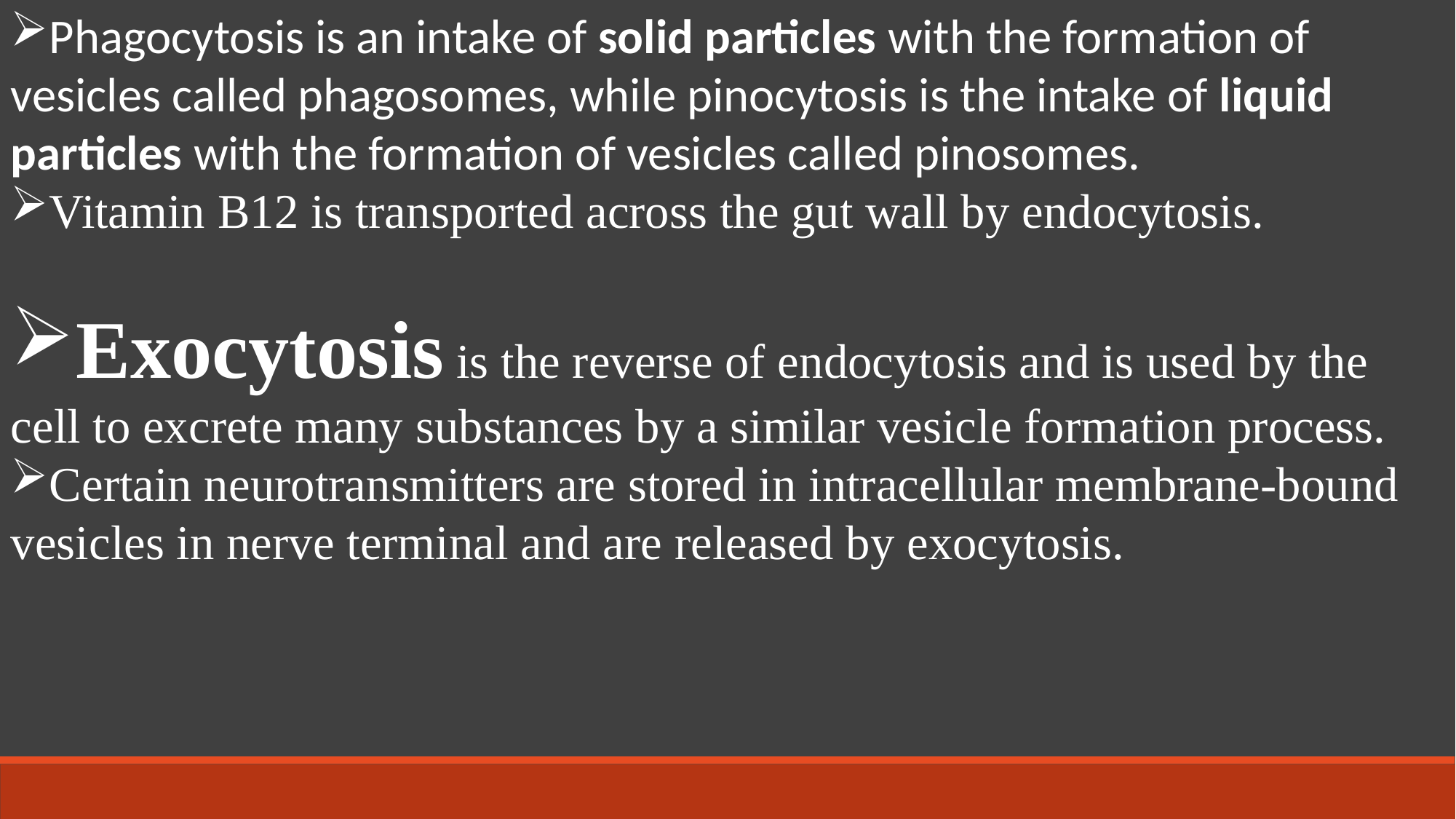

Phagocytosis is an intake of solid particles with the formation of vesicles called phagosomes, while pinocytosis is the intake of liquid particles with the formation of vesicles called pinosomes.
Vitamin B12 is transported across the gut wall by endocytosis.

Exocytosis is the reverse of endocytosis and is used by the cell to excrete many substances by a similar vesicle formation process.
Certain neurotransmitters are stored in intracellular membrane-bound vesicles in nerve terminal and are released by exocytosis.